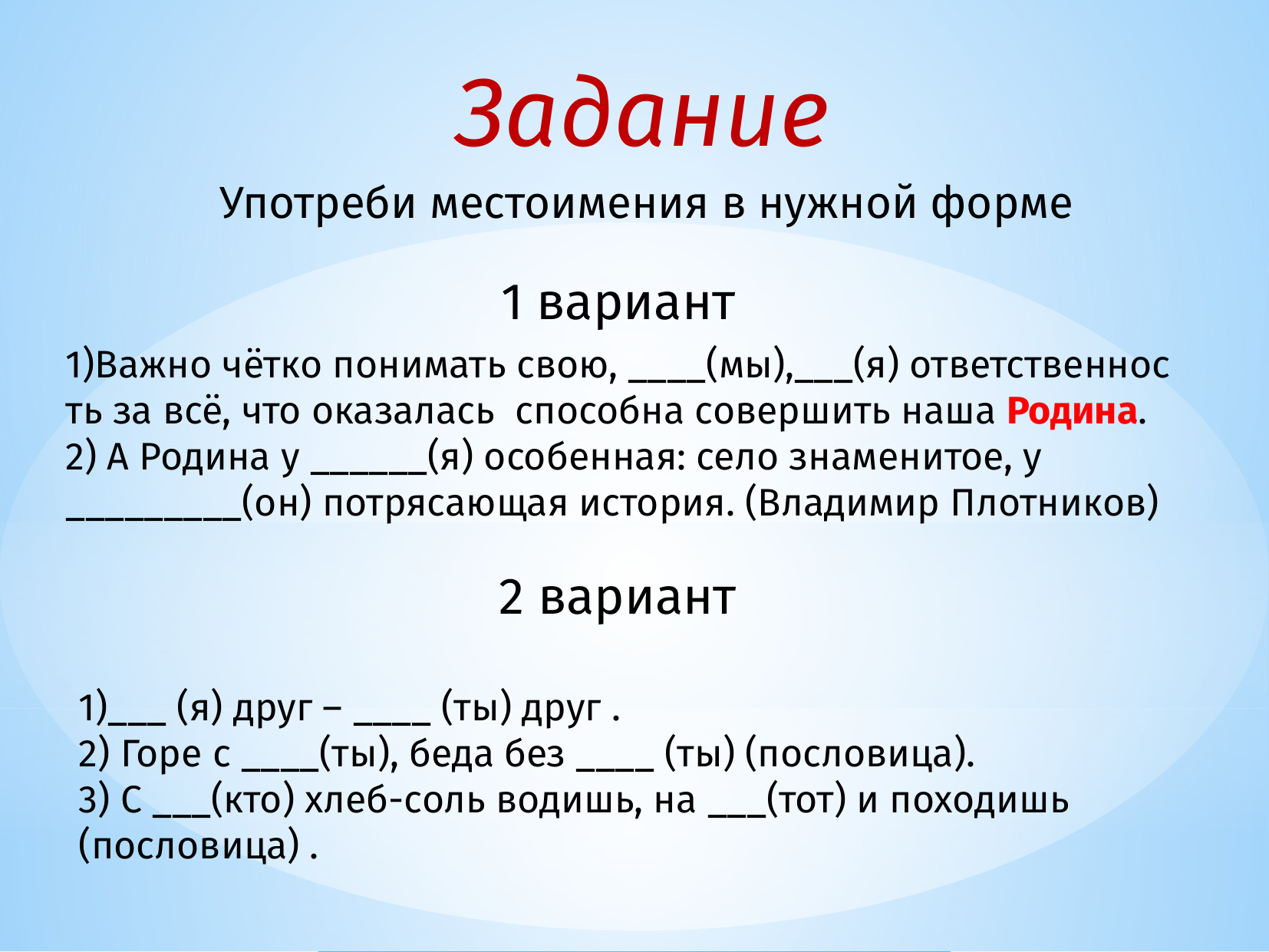

Задание
Употреби местоимения в нужной форме
1 вариант
1)Важно чётко понимать свою, ____(мы),___(я) ответственность за всё, что оказалась  способна совершить наша Родина.
2) А Родина у ______(я) особенная: село знаменитое, у _________(он) потрясающая история. (Владимир Плотников)
2 вариант
1)___ (я) друг – ____ (ты) друг .
2) Горе с ____(ты), беда без ____ (ты) (пословица).
3) С ___(кто) хлеб-соль водишь, на ___(тот) и походишь (пословица) .